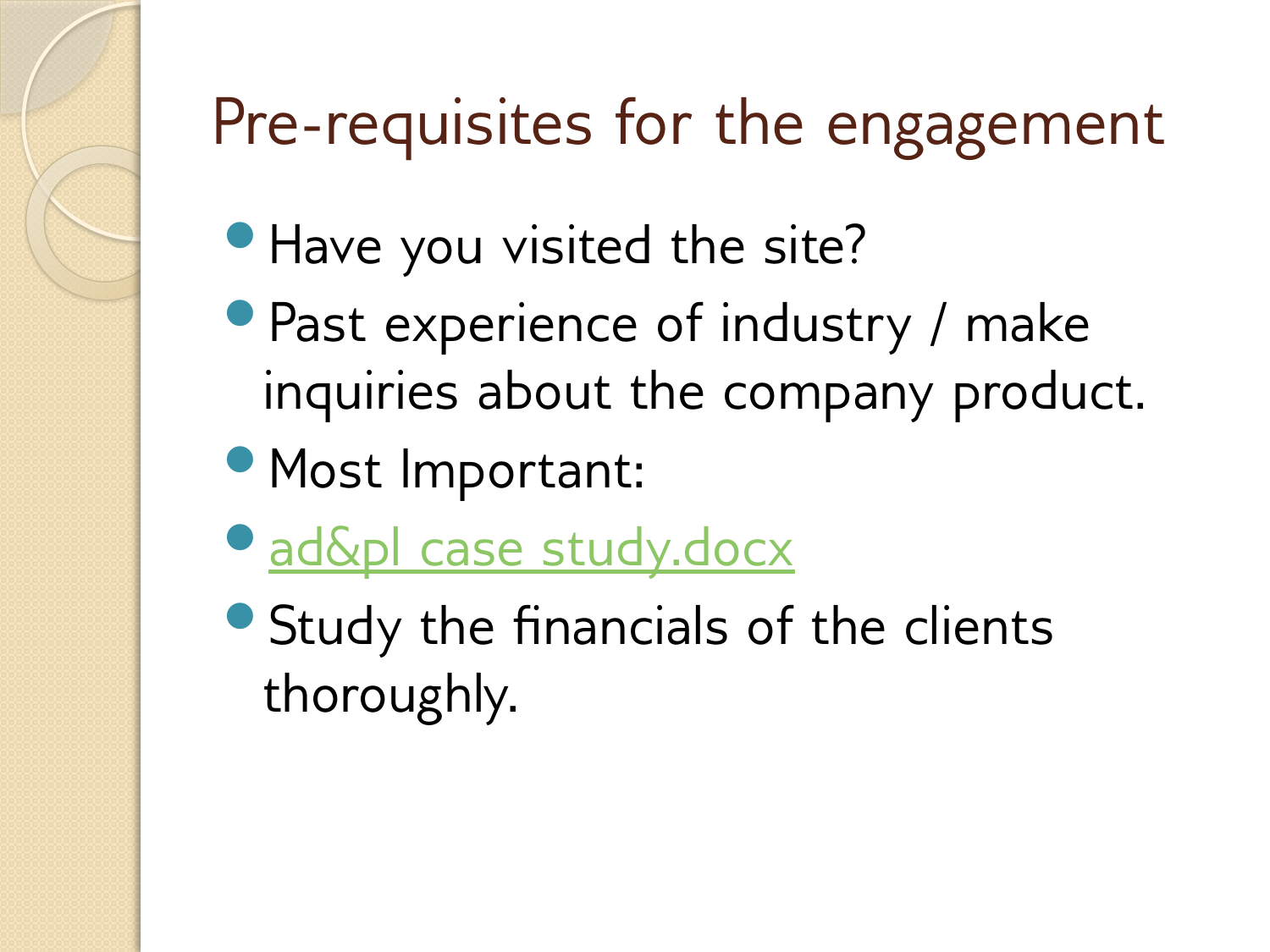

# Pre-requisites for the engagement
Have you visited the site?
Past experience of industry / make inquiries about the company product.
Most Important:
ad&pl case study.docx
Study the financials of the clients thoroughly.